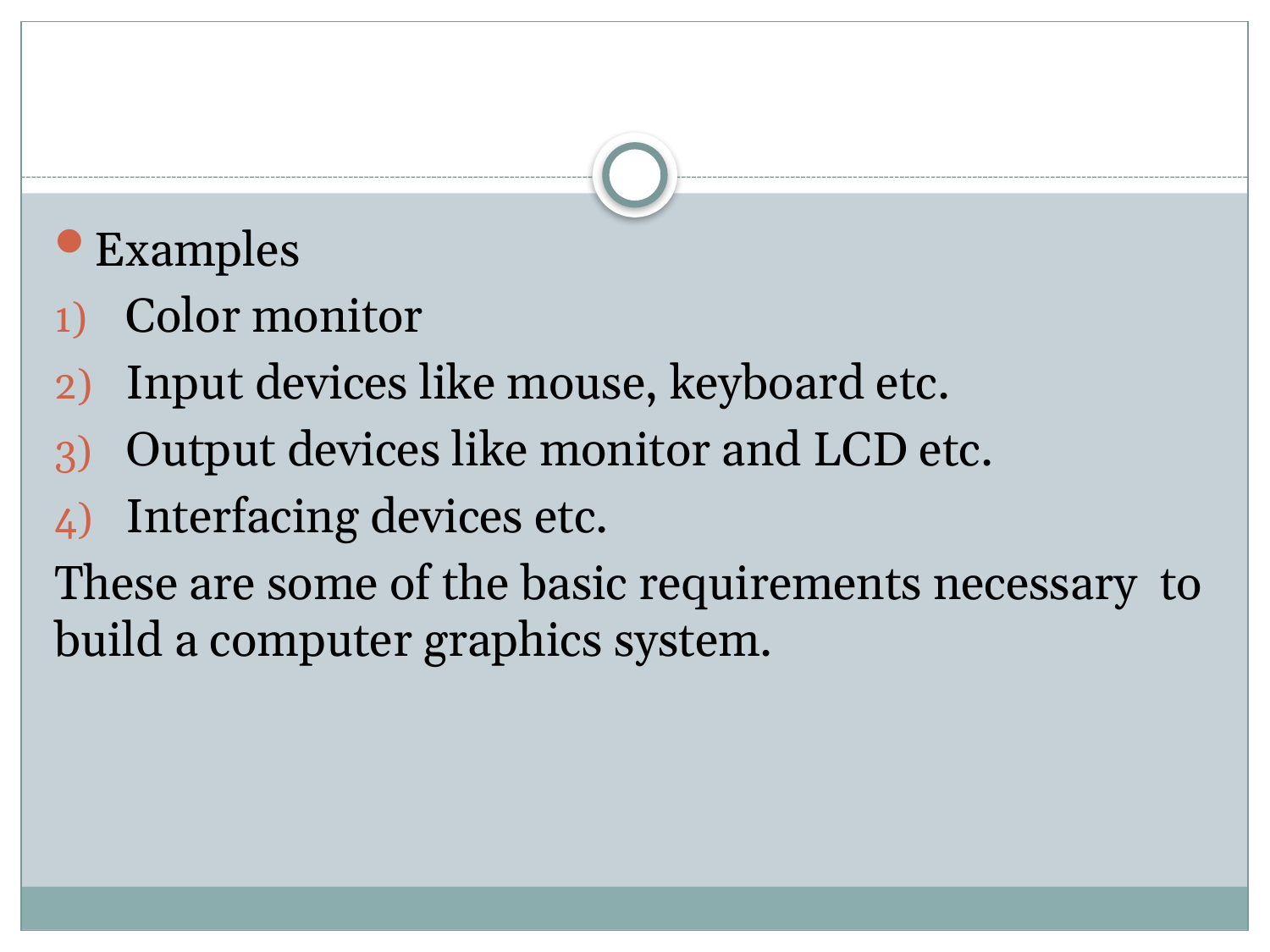

#
Examples
Color monitor
Input devices like mouse, keyboard etc.
Output devices like monitor and LCD etc.
Interfacing devices etc.
These are some of the basic requirements necessary  to build a computer graphics system.